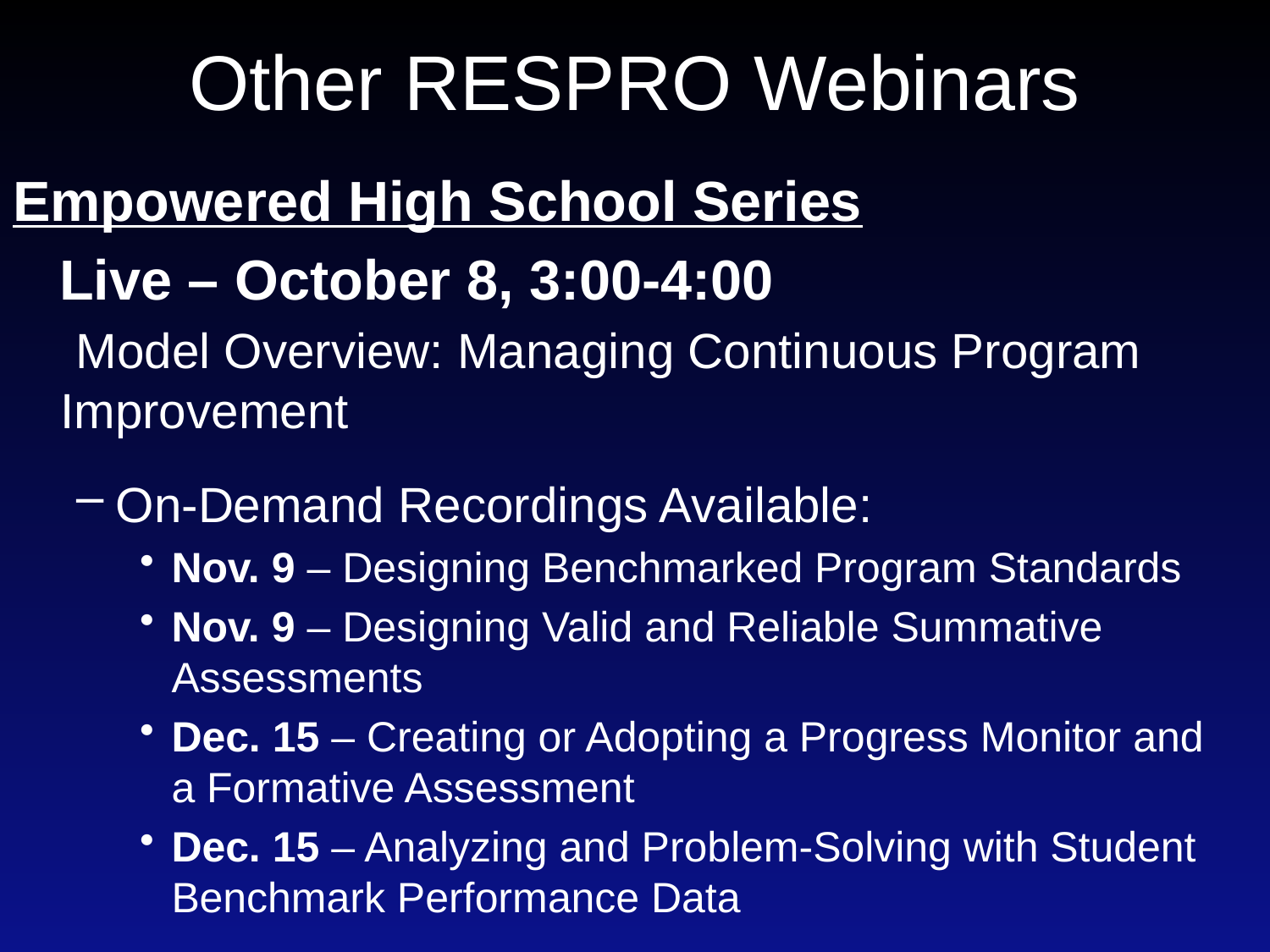

# Other RESPRO Webinars
Empowered High School Series
   Live – October 8, 3:00-4:00                             Model Overview: Managing Continuous Program Improvement

On-Demand Recordings Available:
Nov. 9 – Designing Benchmarked Program Standards
Nov. 9 – Designing Valid and Reliable Summative Assessments
Dec. 15 – Creating or Adopting a Progress Monitor and a Formative Assessment
Dec. 15 – Analyzing and Problem-Solving with Student Benchmark Performance Data